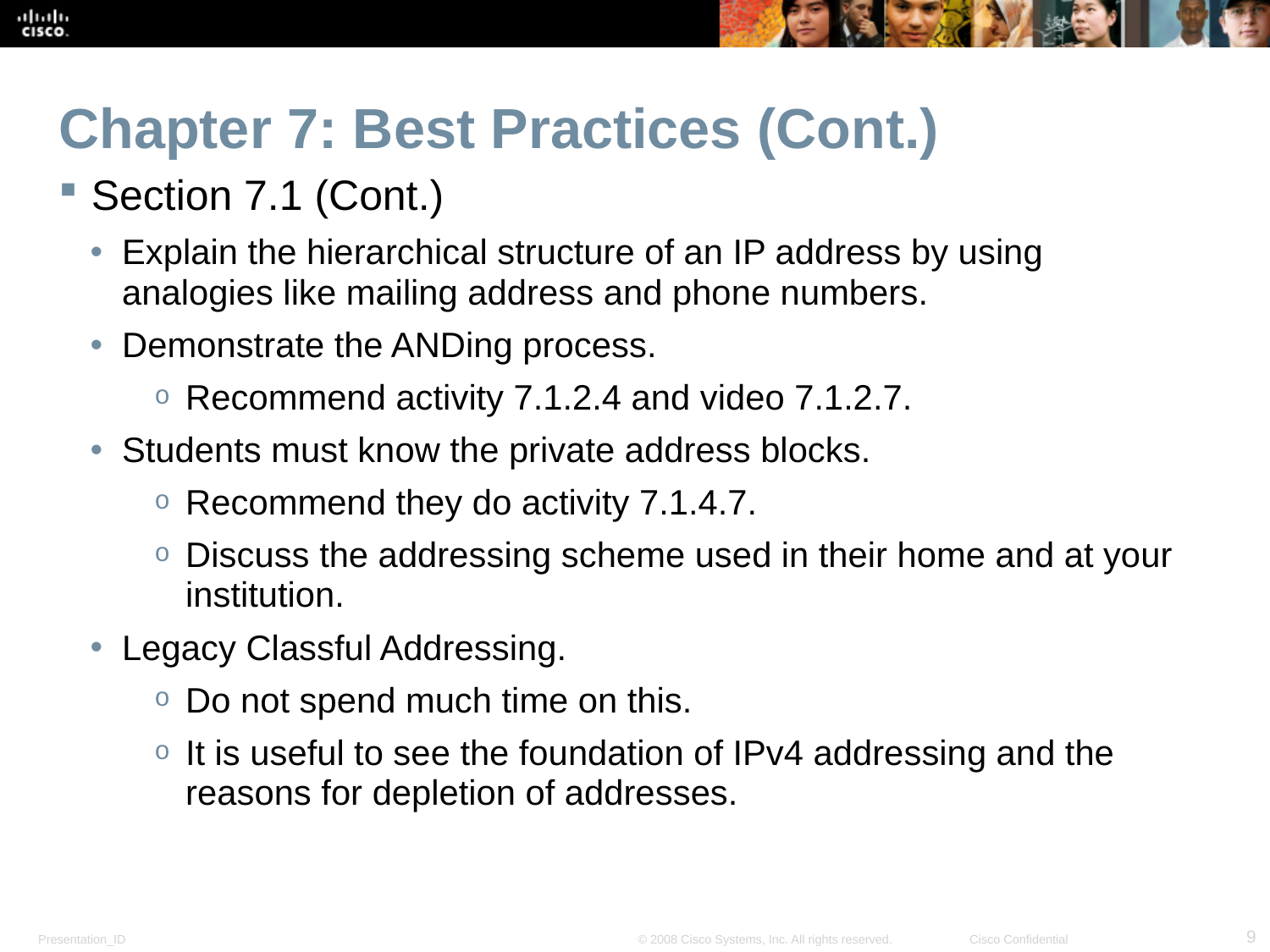

Chapter 7: Best Practices (Cont.)
Section 7.1 (Cont.)
Explain the hierarchical structure of an IP address by using analogies like mailing address and phone numbers.
Demonstrate the ANDing process.
Recommend activity 7.1.2.4 and video 7.1.2.7.
Students must know the private address blocks.
Recommend they do activity 7.1.4.7.
Discuss the addressing scheme used in their home and at your institution.
Legacy Classful Addressing.
Do not spend much time on this.
It is useful to see the foundation of IPv4 addressing and the reasons for depletion of addresses.